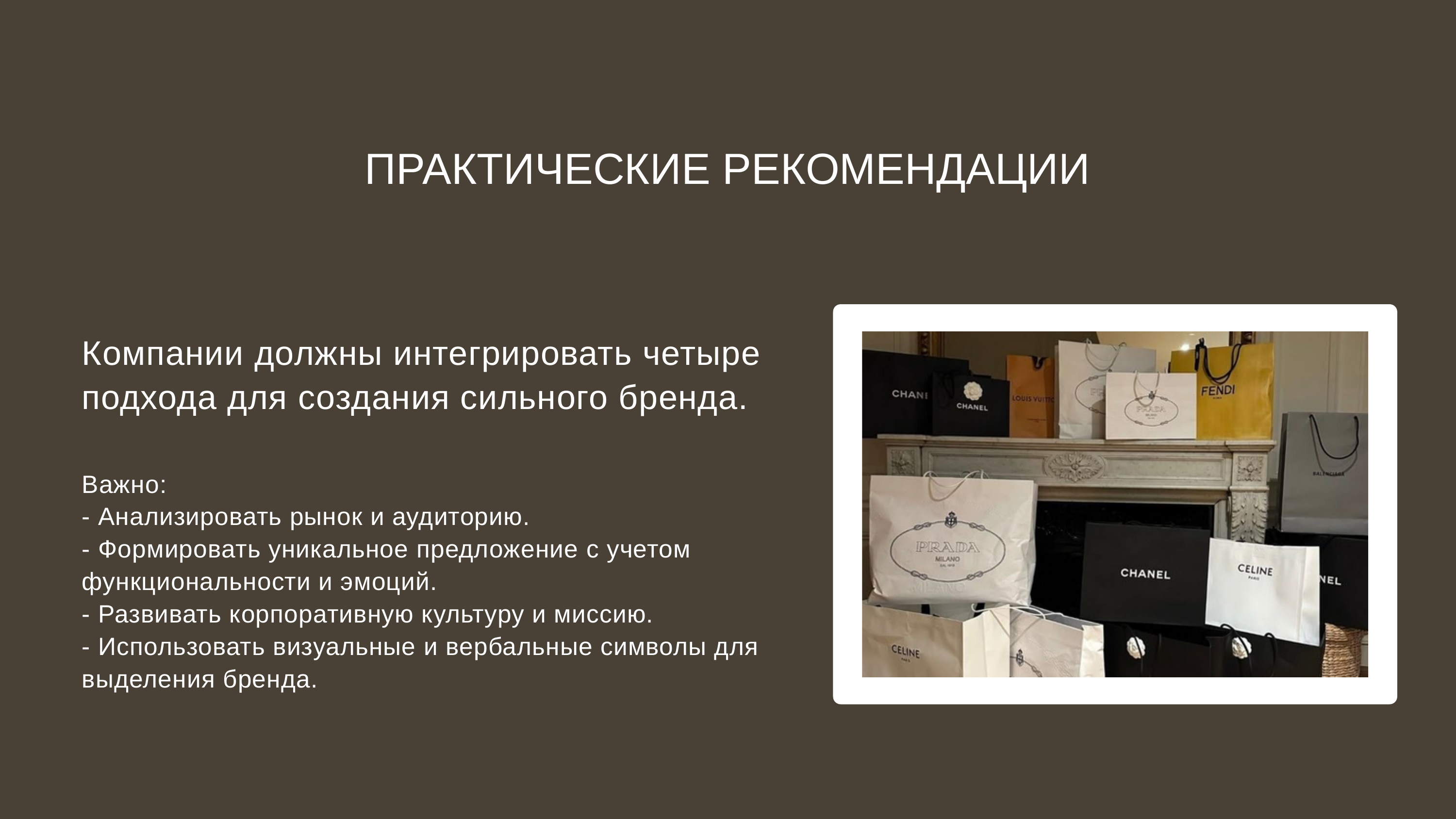

ПРАКТИЧЕСКИЕ РЕКОМЕНДАЦИИ

Компании должны интегрировать четыре подхода для создания сильного бренда.

Важно:
- Анализировать рынок и аудиторию.
- Формировать уникальное предложение с учетом функциональности и эмоций.
- Развивать корпоративную культуру и миссию.
- Использовать визуальные и вербальные символы для выделения бренда.